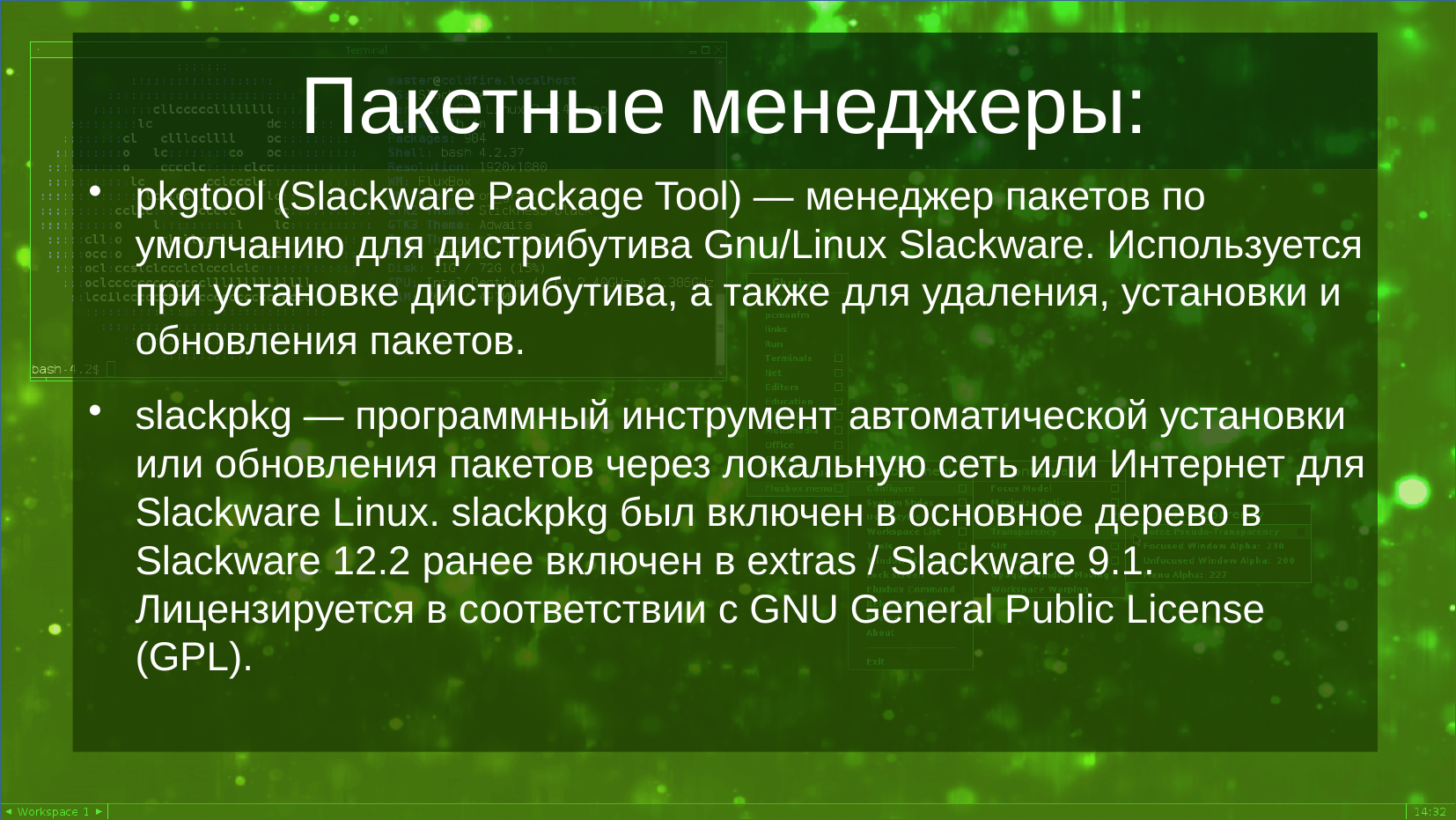

Пакетные менеджеры:
pkgtool (Slackware Package Tool) — менеджер пакетов по умолчанию для дистрибутива Gnu/Linux Slackware. Используется при установке дистрибутива, а также для удаления, установки и обновления пакетов.
slackpkg — программный инструмент автоматической установки или обновления пакетов через локальную сеть или Интернет для Slackware Linux. slackpkg был включен в основное дерево в Slackware 12.2 ранее включен в extras / Slackware 9.1. Лицензируется в соответствии с GNU General Public License (GPL).